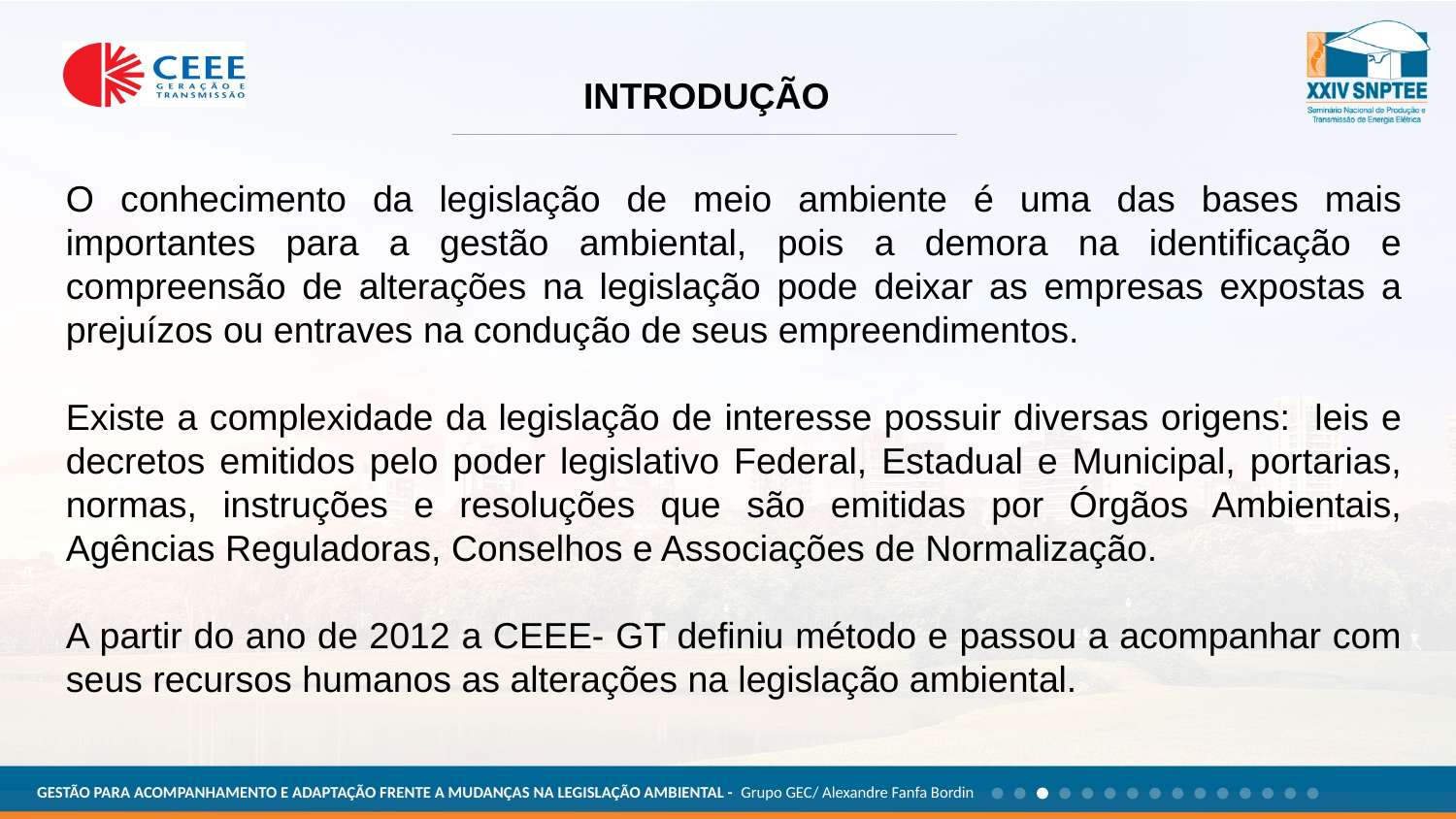

INTRODUÇÃO
O conhecimento da legislação de meio ambiente é uma das bases mais importantes para a gestão ambiental, pois a demora na identificação e compreensão de alterações na legislação pode deixar as empresas expostas a prejuízos ou entraves na condução de seus empreendimentos.

Existe a complexidade da legislação de interesse possuir diversas origens:  leis e decretos emitidos pelo poder legislativo Federal, Estadual e Municipal, portarias, normas, instruções e resoluções que são emitidas por Órgãos Ambientais, Agências Reguladoras, Conselhos e Associações de Normalização.

A partir do ano de 2012 a CEEE- GT definiu método e passou a acompanhar com seus recursos humanos as alterações na legislação ambiental.